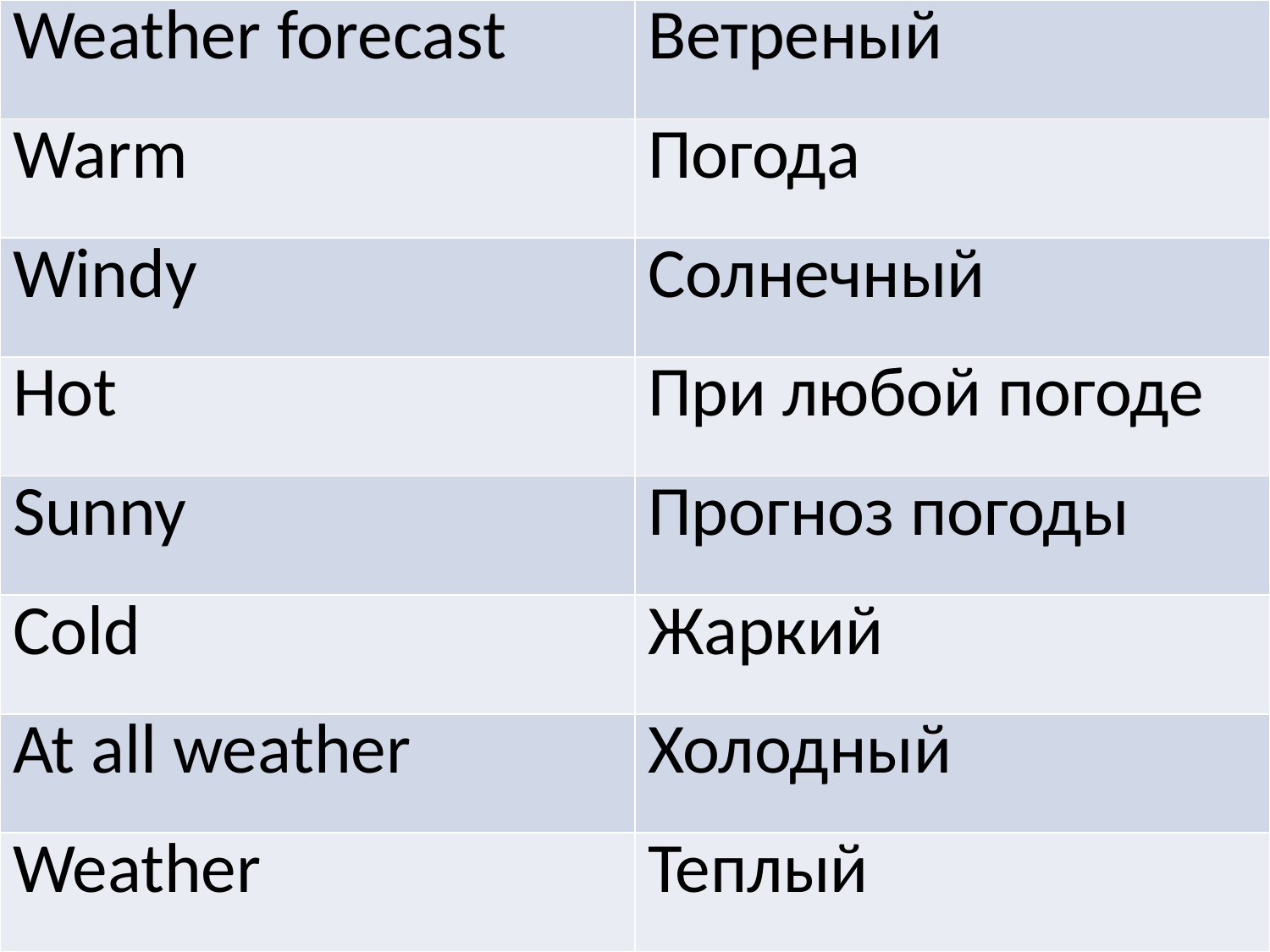

| Weather forecast | Ветреный |
| --- | --- |
| Warm | Погода |
| Windy | Солнечный |
| Hot | При любой погоде |
| Sunny | Прогноз погоды |
| Cold | Жаркий |
| At all weather | Холодный |
| Weather | Теплый |